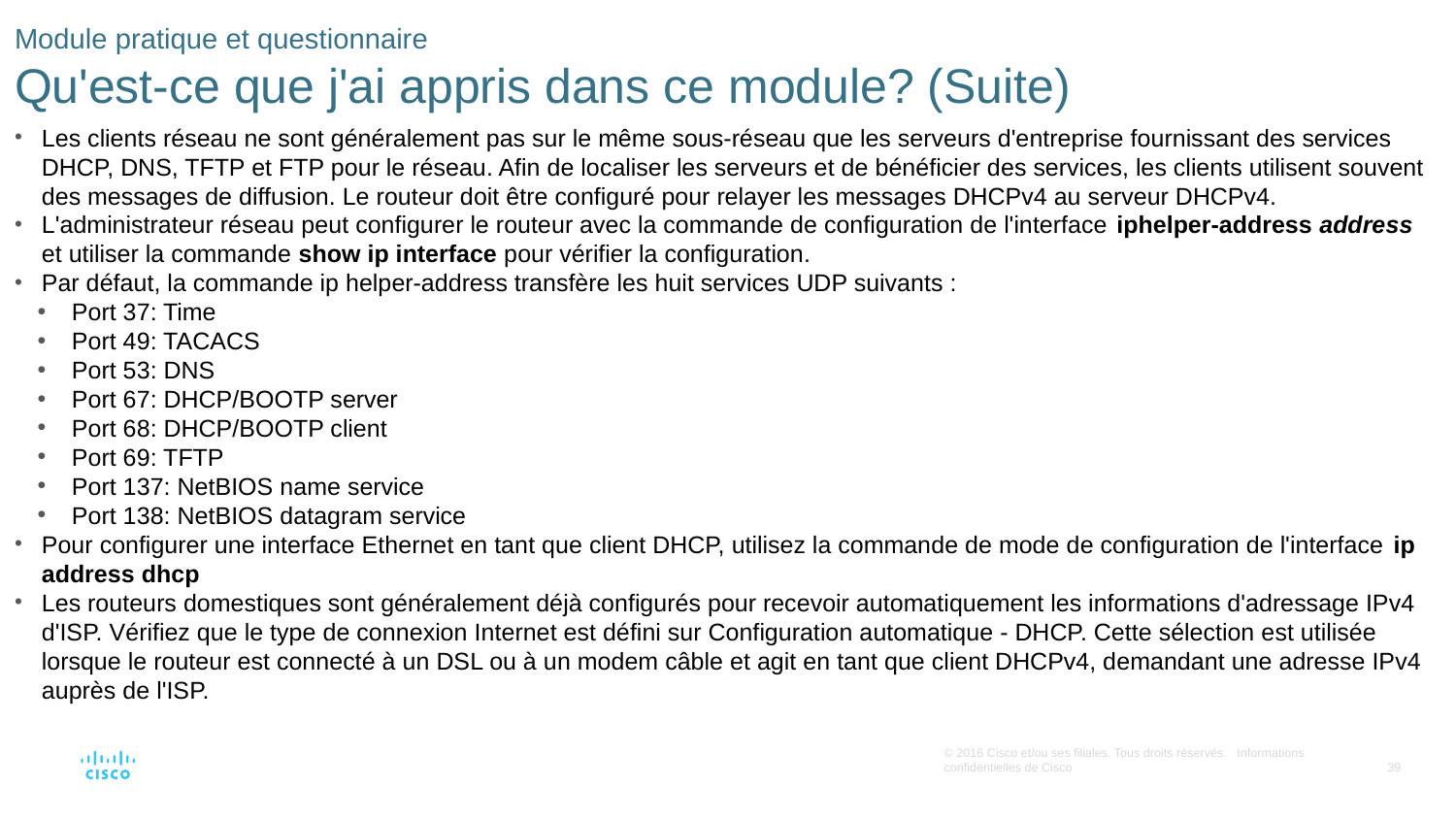

# Module pratique et questionnaire Qu'est-ce que j'ai appris dans ce module? (Suite)
Les clients réseau ne sont généralement pas sur le même sous-réseau que les serveurs d'entreprise fournissant des services DHCP, DNS, TFTP et FTP pour le réseau. Afin de localiser les serveurs et de bénéficier des services, les clients utilisent souvent des messages de diffusion. Le routeur doit être configuré pour relayer les messages DHCPv4 au serveur DHCPv4.
L'administrateur réseau peut configurer le routeur avec la commande de configuration de l'interface iphelper-address address  et utiliser la commande show ip interface pour vérifier la configuration.
Par défaut, la commande ip helper-address transfère les huit services UDP suivants :
Port 37: Time
Port 49: TACACS
Port 53: DNS
Port 67: DHCP/BOOTP server
Port 68: DHCP/BOOTP client
Port 69: TFTP
Port 137: NetBIOS name service
Port 138: NetBIOS datagram service
Pour configurer une interface Ethernet en tant que client DHCP, utilisez la commande de mode de configuration de l'interface ip address dhcp
Les routeurs domestiques sont généralement déjà configurés pour recevoir automatiquement les informations d'adressage IPv4 d'ISP. Vérifiez que le type de connexion Internet est défini sur Configuration automatique - DHCP. Cette sélection est utilisée lorsque le routeur est connecté à un DSL ou à un modem câble et agit en tant que client DHCPv4, demandant une adresse IPv4 auprès de l'ISP.